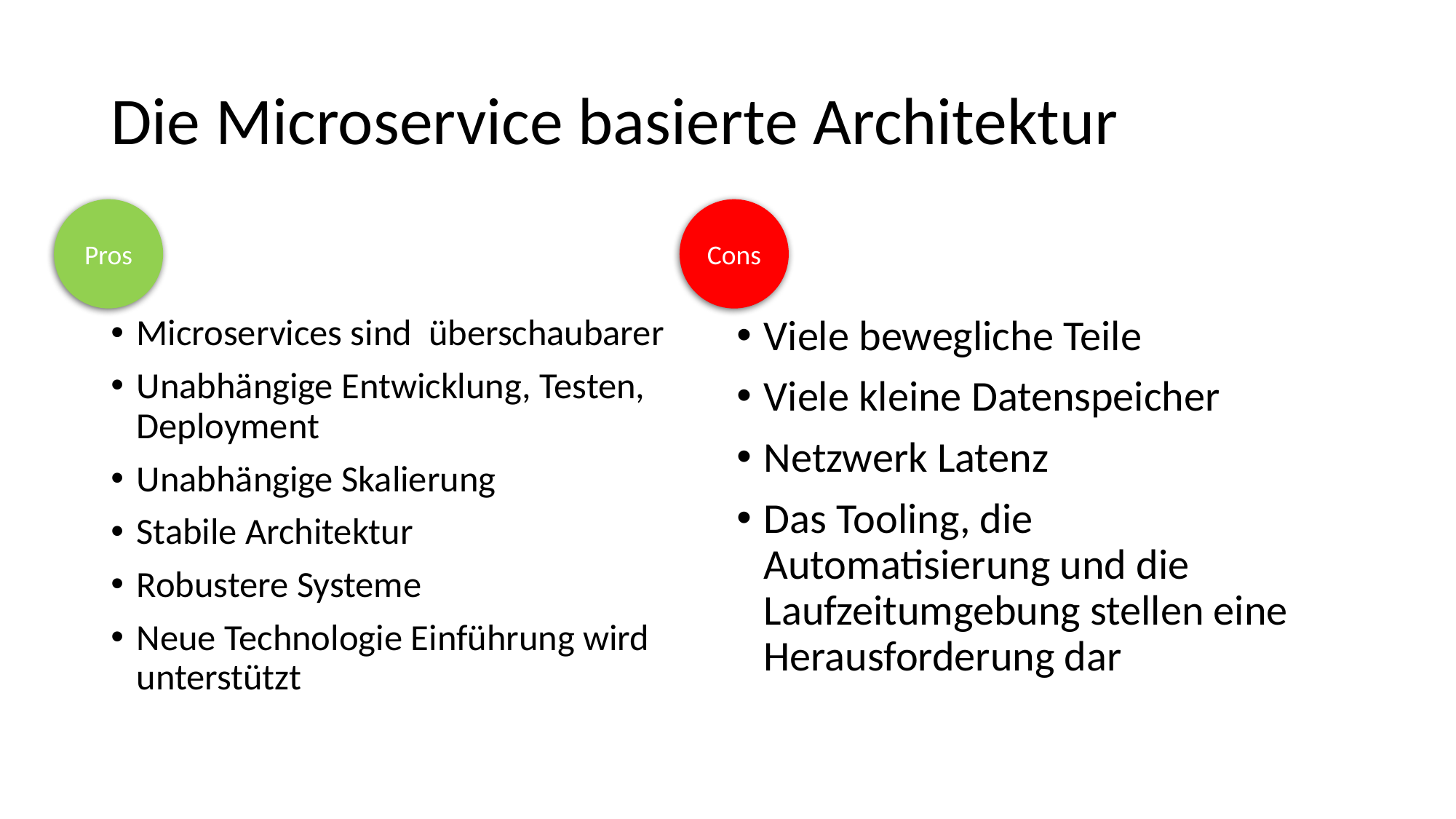

# Die Microservice basierte Architektur
Cons
Pros
Viele bewegliche Teile
Viele kleine Datenspeicher
Netzwerk Latenz
Das Tooling, die Automatisierung und die Laufzeitumgebung stellen eine Herausforderung dar

Microservices sind  überschaubarer
Unabhängige Entwicklung, Testen, Deployment
Unabhängige Skalierung
Stabile Architektur
Robustere Systeme
Neue Technologie Einführung wird unterstützt